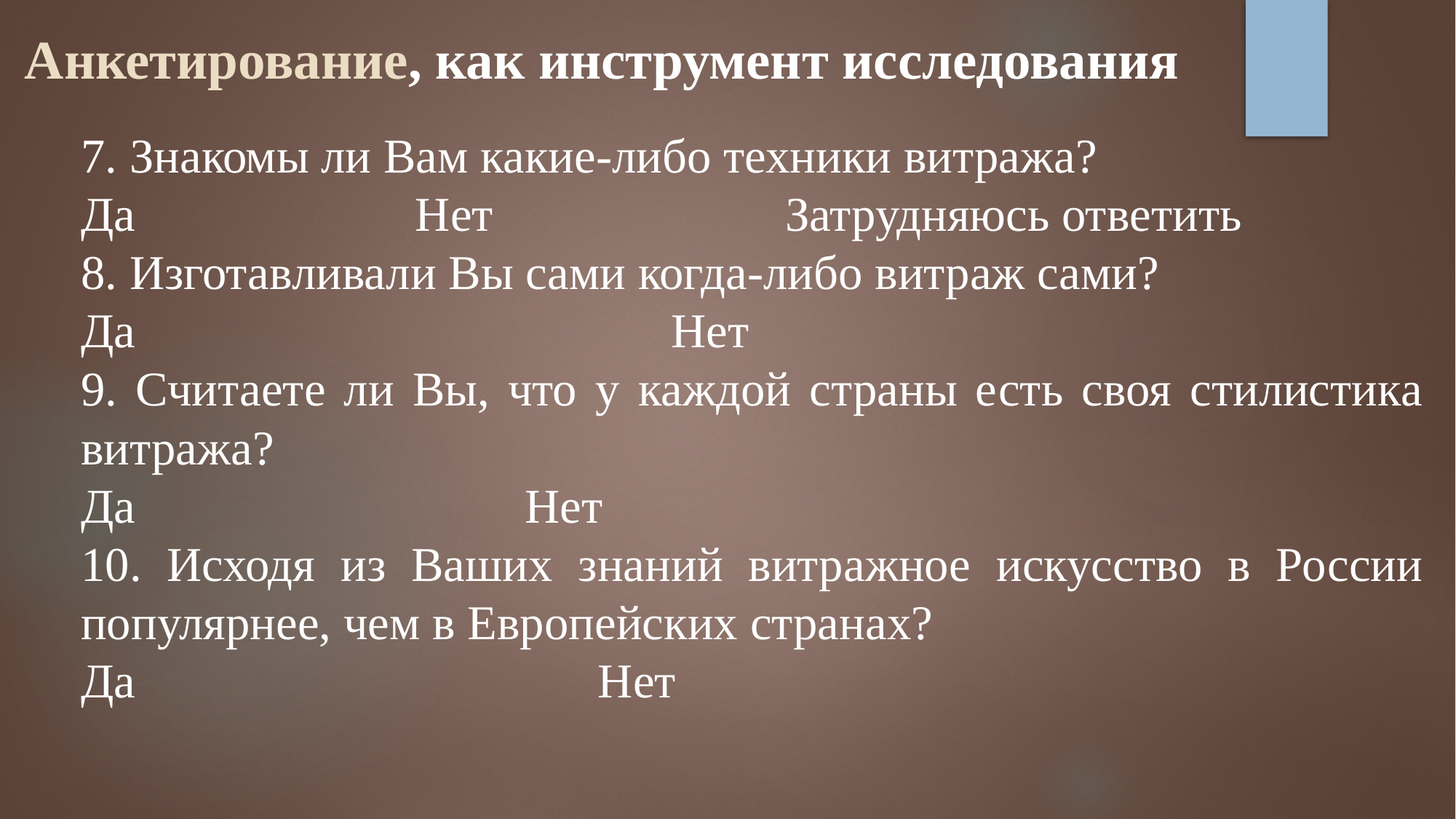

# Анкетирование, как инструмент исследования
7. Знакомы ли Вам какие-либо техники витража?
Да                       Нет                        Затрудняюсь ответить
8. Изготавливали Вы сами когда-либо витраж сами?
Да                                            Нет
9. Считаете ли Вы, что у каждой страны есть своя стилистика витража?
Да                                Нет
10. Исходя из Ваших знаний витражное искусство в России популярнее, чем в Европейских странах?
Да                                      Нет